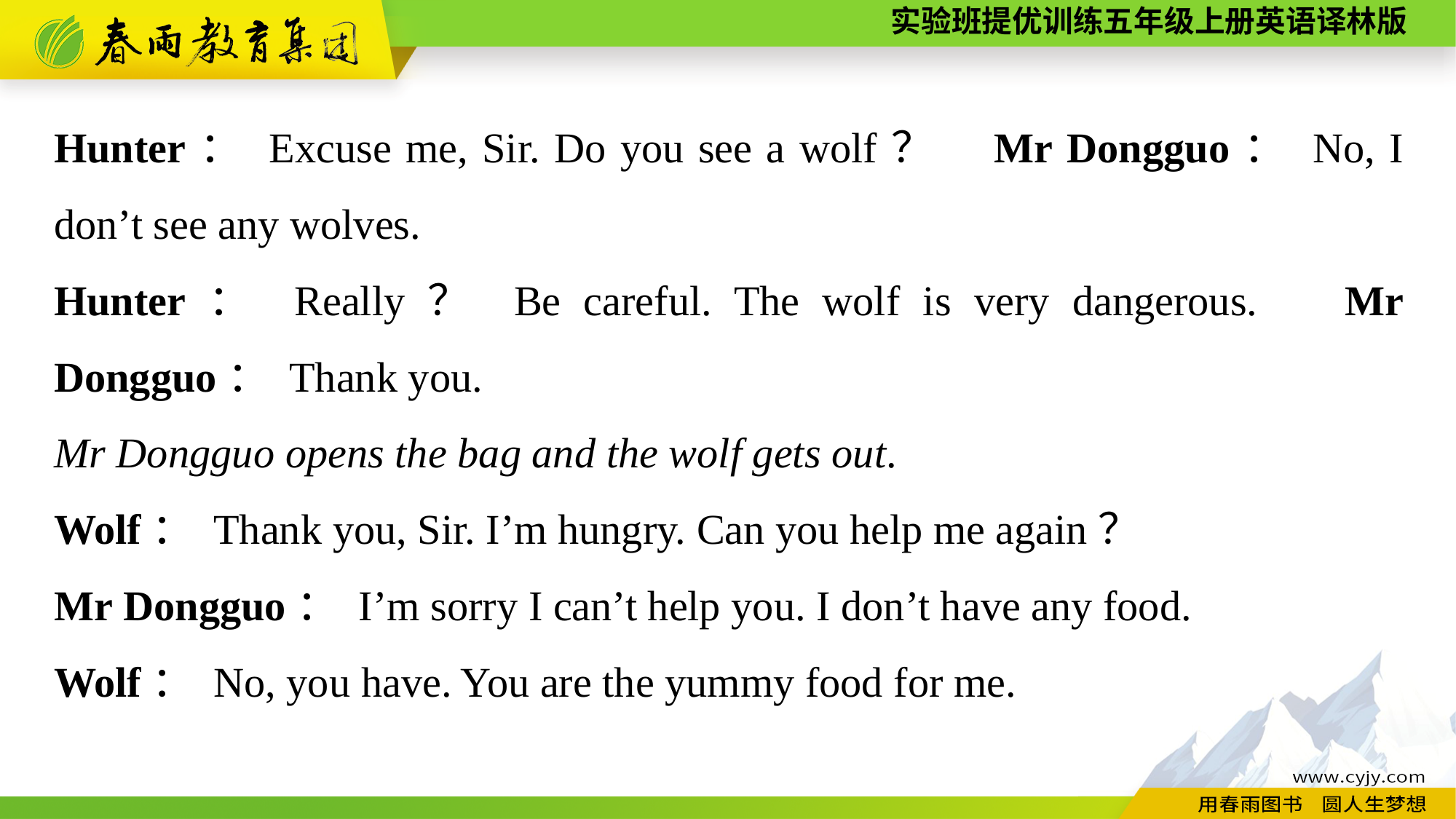

Hunter： Excuse me, Sir. Do you see a wolf？　Mr Dongguo： No, I don’t see any wolves.
Hunter： Really？ Be careful. The wolf is very dangerous.　Mr Dongguo： Thank you.
Mr Dongguo opens the bag and the wolf gets out.
Wolf： Thank you, Sir. I’m hungry. Can you help me again？
Mr Dongguo： I’m sorry I can’t help you. I don’t have any food.
Wolf： No, you have. You are the yummy food for me.